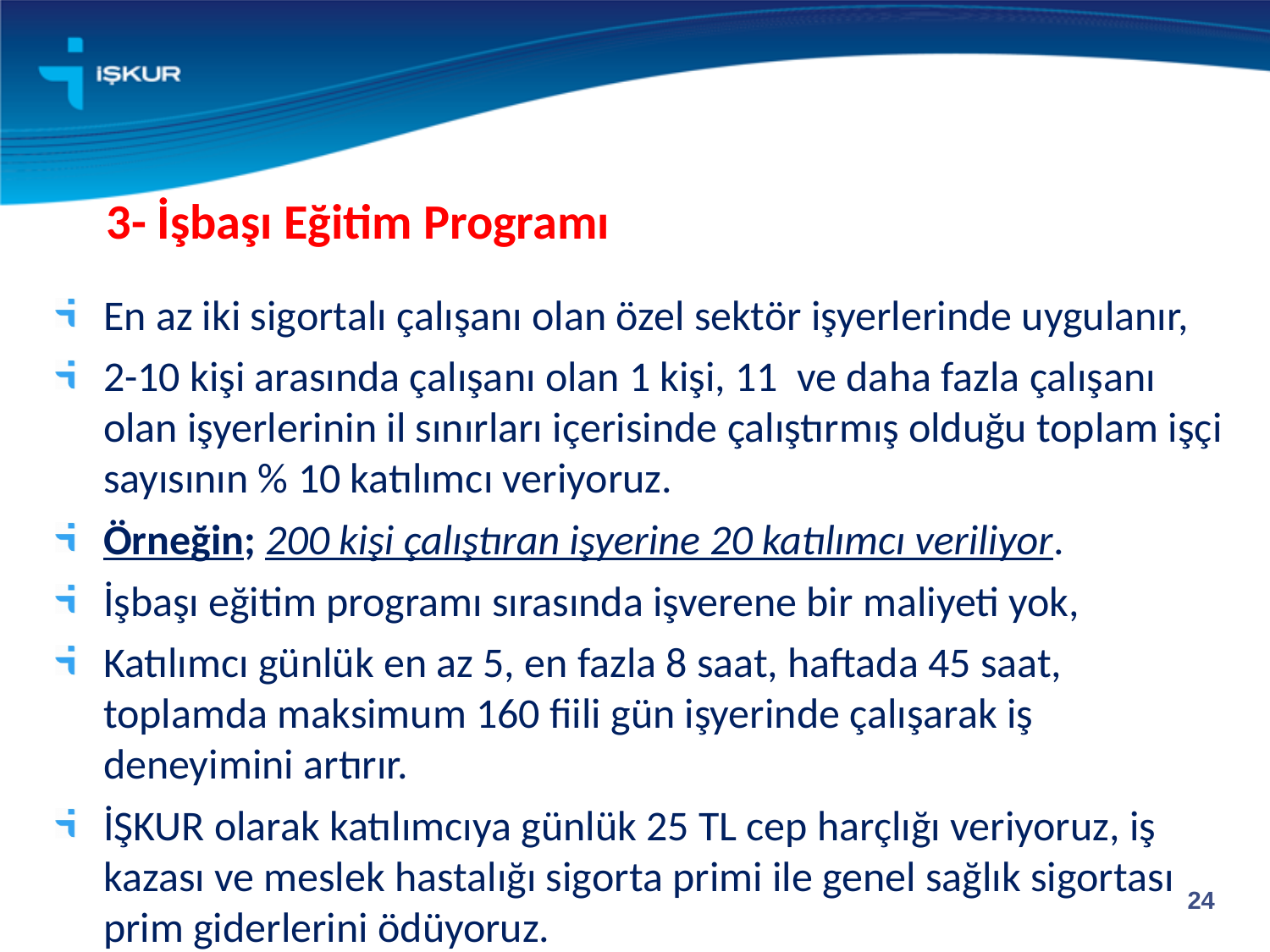

3- İşbaşı Eğitim Programı
En az iki sigortalı çalışanı olan özel sektör işyerlerinde uygulanır,
2-10 kişi arasında çalışanı olan 1 kişi, 11  ve daha fazla çalışanı olan işyerlerinin il sınırları içerisinde çalıştırmış olduğu toplam işçi sayısının % 10 katılımcı veriyoruz.
Örneğin; 200 kişi çalıştıran işyerine 20 katılımcı veriliyor.
İşbaşı eğitim programı sırasında işverene bir maliyeti yok,
Katılımcı günlük en az 5, en fazla 8 saat, haftada 45 saat, toplamda maksimum 160 fiili gün işyerinde çalışarak iş deneyimini artırır.
İŞKUR olarak katılımcıya günlük 25 TL cep harçlığı veriyoruz, iş kazası ve meslek hastalığı sigorta primi ile genel sağlık sigortası prim giderlerini ödüyoruz.
24